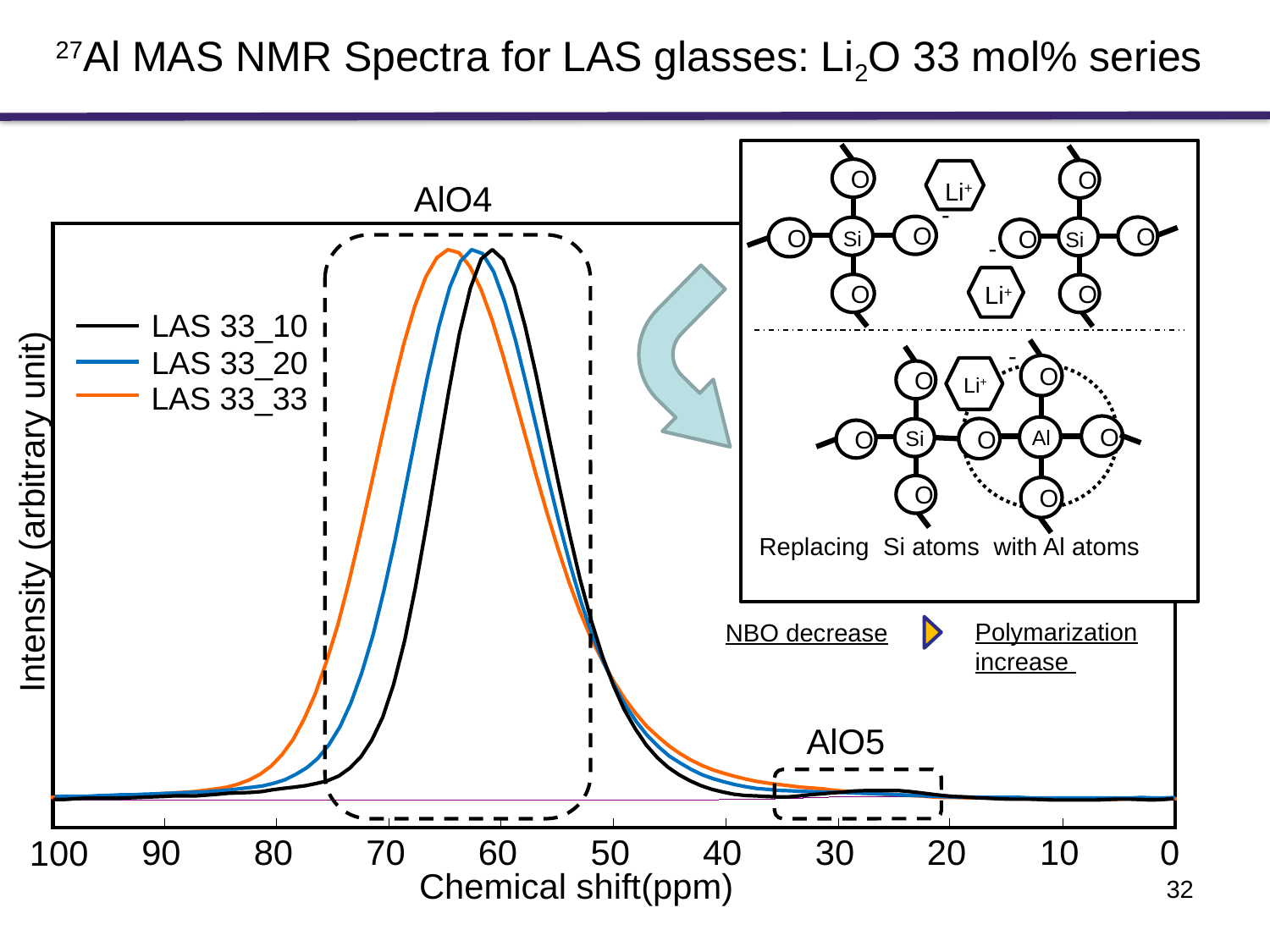

# 27Al MAS NMR Spectra for LAS glasses: Li2O 33 mol% series
Appendix6

O

O
O
O
Li+
-
Si
O

O
O

O
Si
-
Li+
-
O

O
O
O
Li+
Al
O

O
O
Si
Replacing  Si atoms  with Al atoms
Polymarization increase
NBO decrease

AlO4

Intensity (arbitrary unit)

90
80
70
60
50
40
30
20
10
0
100
Chemical shift(ppm)

LAS 33_10
LAS 33_20
LAS 33_33
AlO5

32